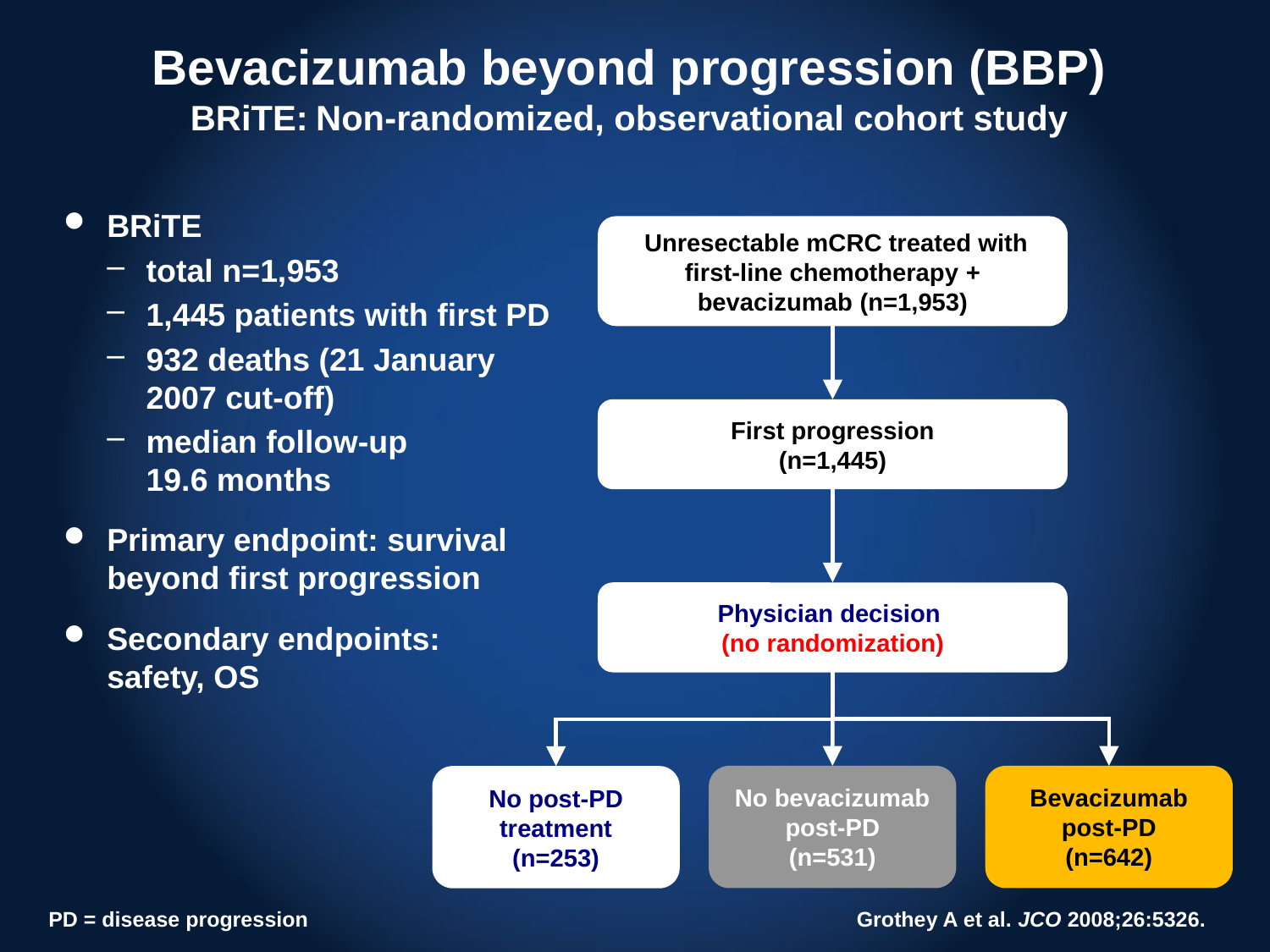

Bevacizumab beyond progression (BBP)
BRiTE: Non-randomized, observational cohort study
BRiTE
total n=1,953
1,445 patients with first PD
932 deaths (21 January
2007 cut-off)
median follow-up
19.6 months
Primary endpoint: survival
beyond first progression
Secondary endpoints:
safety, OS

 Unresectable mCRC treated with first-line chemotherapy + bevacizumab (n=1,953)
First progression
(n=1,445)
Physician decision
(no randomization)
No bevacizumab post-PD
(n=531)
Bevacizumab post-PD
(n=642)
No post-PD treatment
(n=253)
PD = disease progression
Grothey A et al. JCO 2008;26:5326.